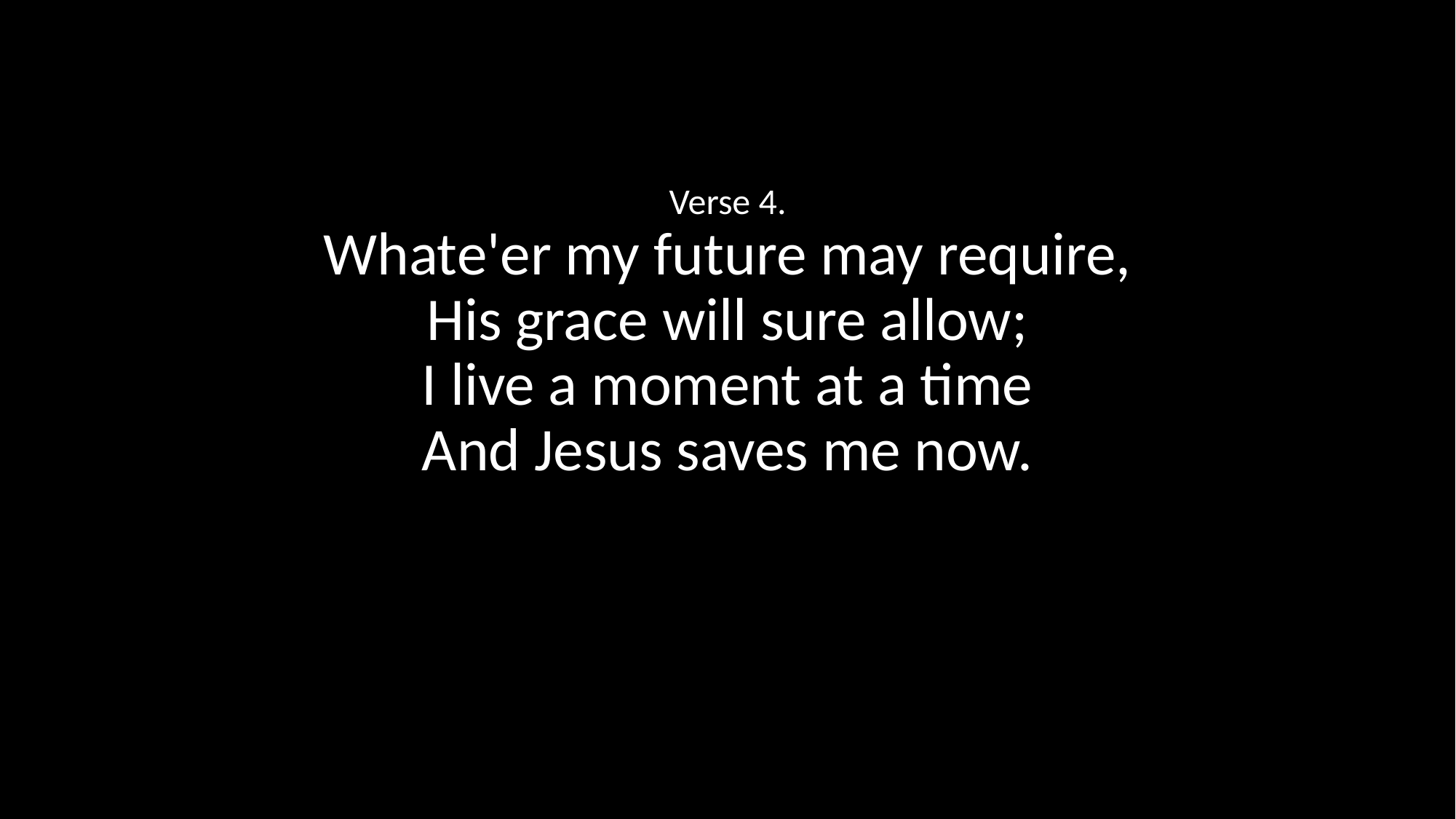

Verse 4.
Whate'er my future may require,
His grace will sure allow;
I live a moment at a time
And Jesus saves me now.